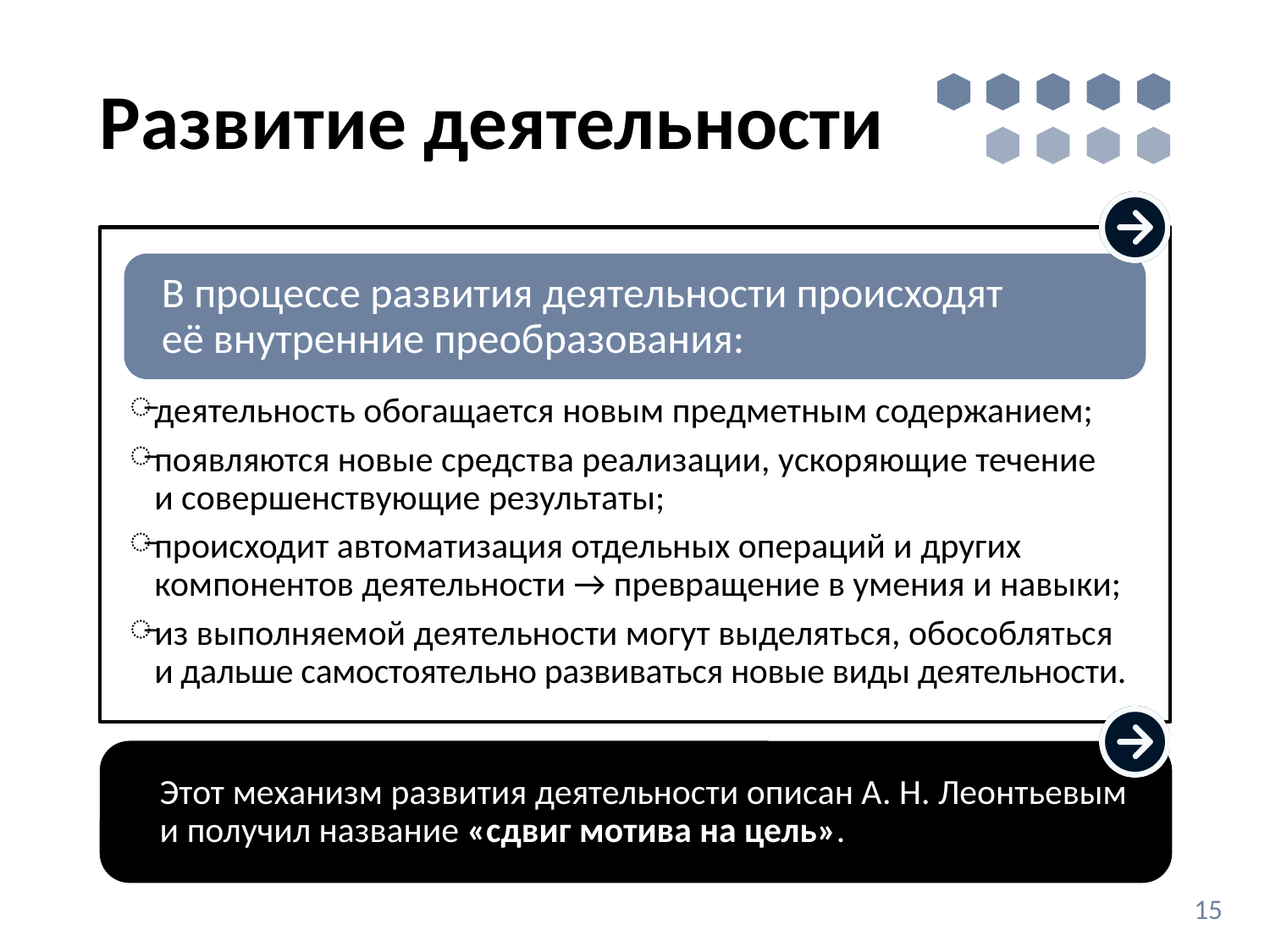

# Развитие деятельности

деятельность обогащается новым предметным содержанием;
появляются новые средства реализации, ускоряющие течение
и совершенствующие результаты;
происходит автоматизация отдельных операций и других компонентов деятельности → превращение в умения и навыки;
из выполняемой деятельности могут выделяться, обособляться
и дальше самостоятельно развиваться новые виды деятельности.
В процессе развития деятельности происходят
её внутренние преобразования:

Этот механизм развития деятельности описан А. Н. Леонтьевым
и получил название «сдвиг мотива на цель».
15